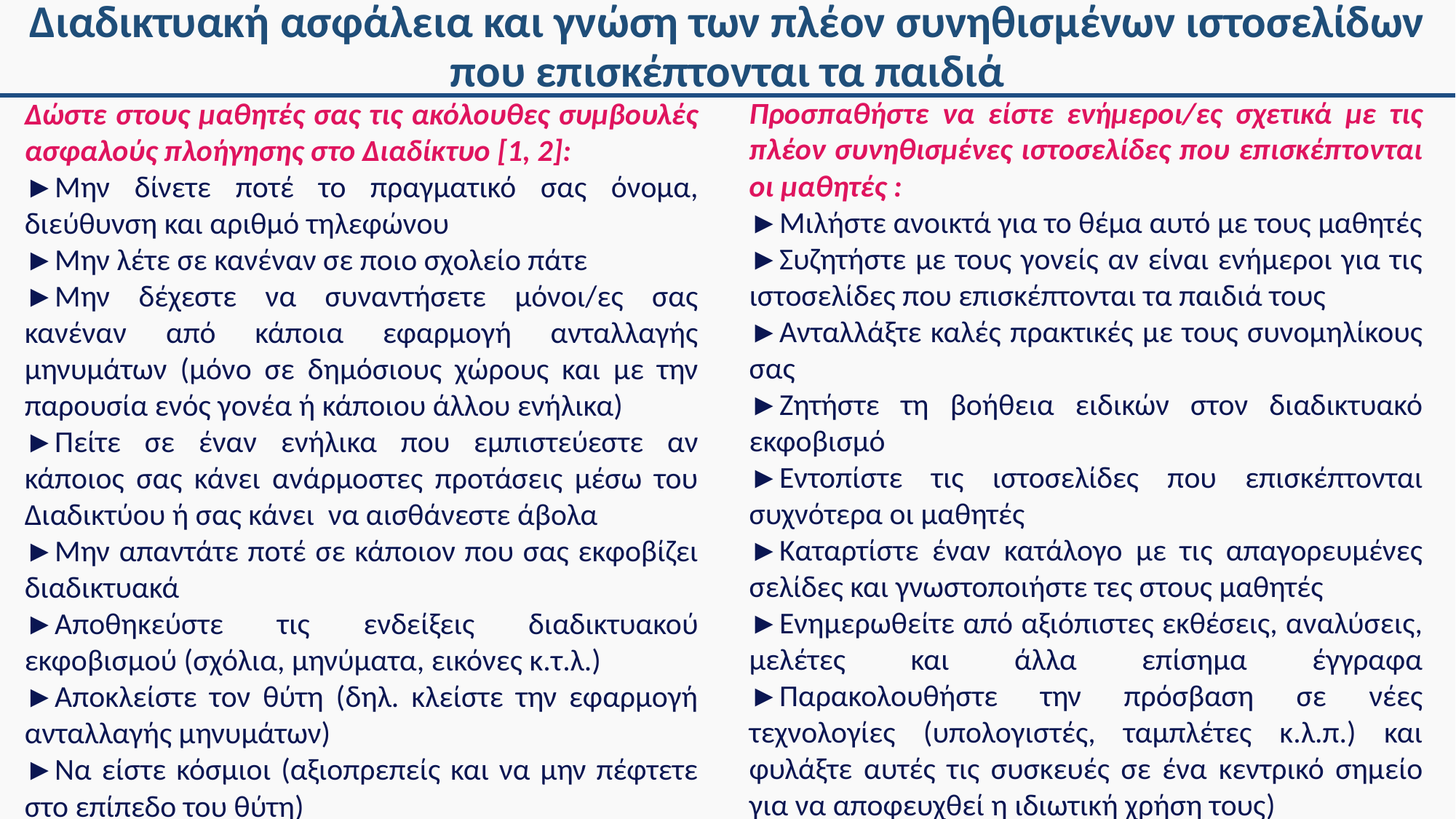

# Διαδικτυακή ασφάλεια και γνώση των πλέον συνηθισμένων ιστοσελίδων που επισκέπτονται τα παιδιά
Προσπαθήστε να είστε ενήμεροι/ες σχετικά με τις πλέον συνηθισμένες ιστοσελίδες που επισκέπτονται οι μαθητές :
►Μιλήστε ανοικτά για το θέμα αυτό με τους μαθητές
►Συζητήστε με τους γονείς αν είναι ενήμεροι για τις ιστοσελίδες που επισκέπτονται τα παιδιά τους
►Ανταλλάξτε καλές πρακτικές με τους συνομηλίκους σας
►Ζητήστε τη βοήθεια ειδικών στον διαδικτυακό εκφοβισμό
►Εντοπίστε τις ιστοσελίδες που επισκέπτονται συχνότερα οι μαθητές
►Καταρτίστε έναν κατάλογο με τις απαγορευμένες σελίδες και γνωστοποιήστε τες στους μαθητές
►Ενημερωθείτε από αξιόπιστες εκθέσεις, αναλύσεις, μελέτες και άλλα επίσημα έγγραφα ►Παρακολουθήστε την πρόσβαση σε νέες τεχνολογίες (υπολογιστές, ταμπλέτες κ.λ.π.) και φυλάξτε αυτές τις συσκευές σε ένα κεντρικό σημείο για να αποφευχθεί η ιδιωτική χρήση τους)

Απαγορεύεται η χρήση του Facebook από τους ανηλίκους (κανένα παιδί κάτω των 13 ετών δεν επιτρέπεται να εγγραφεί στο Facebook)!

Δώστε στους μαθητές σας τις ακόλουθες συμβουλές ασφαλούς πλοήγησης στο Διαδίκτυο [1, 2]:
►Μην δίνετε ποτέ το πραγματικό σας όνομα, διεύθυνση και αριθμό τηλεφώνου
►Μην λέτε σε κανέναν σε ποιο σχολείο πάτε
►Μην δέχεστε να συναντήσετε μόνοι/ες σας κανέναν από κάποια εφαρμογή ανταλλαγής μηνυμάτων (μόνο σε δημόσιους χώρους και με την παρουσία ενός γονέα ή κάποιου άλλου ενήλικα)
►Πείτε σε έναν ενήλικα που εμπιστεύεστε αν κάποιος σας κάνει ανάρμοστες προτάσεις μέσω του Διαδικτύου ή σας κάνει  να αισθάνεστε άβολα
►Μην απαντάτε ποτέ σε κάποιον που σας εκφοβίζει διαδικτυακά
►Αποθηκεύστε τις ενδείξεις διαδικτυακού εκφοβισμού (σχόλια, μηνύματα, εικόνες κ.τ.λ.)
►Αποκλείστε τον θύτη (δηλ. κλείστε την εφαρμογή ανταλλαγής μηνυμάτων)
►Να είστε κόσμιοι (αξιοπρεπείς και να μην πέφτετε στο επίπεδο του θύτη)